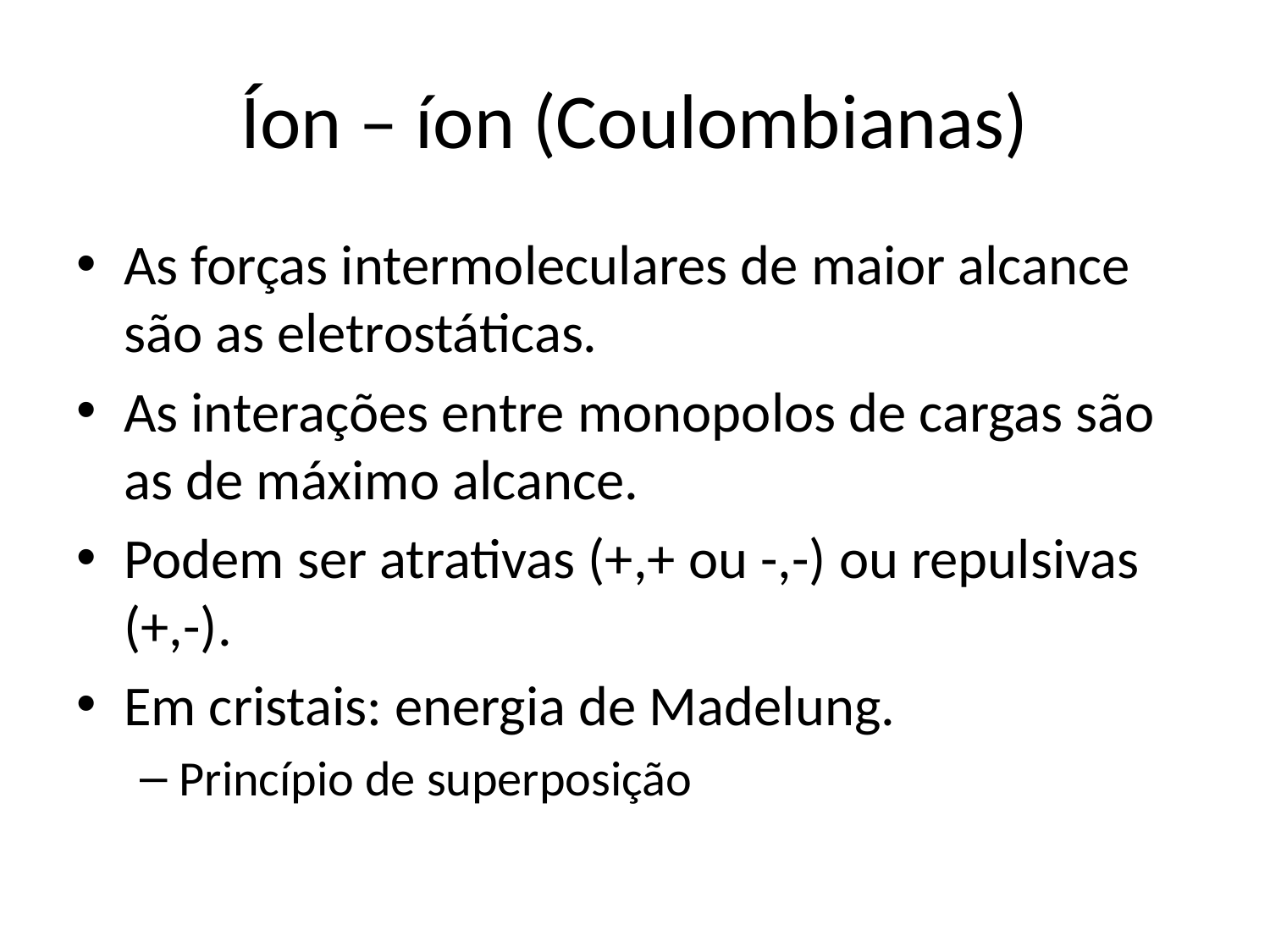

# Íon – íon (Coulombianas)
As forças intermoleculares de maior alcance são as eletrostáticas.
As interações entre monopolos de cargas são as de máximo alcance.
Podem ser atrativas (+,+ ou -,-) ou repulsivas (+,-).
Em cristais: energia de Madelung.
Princípio de superposição